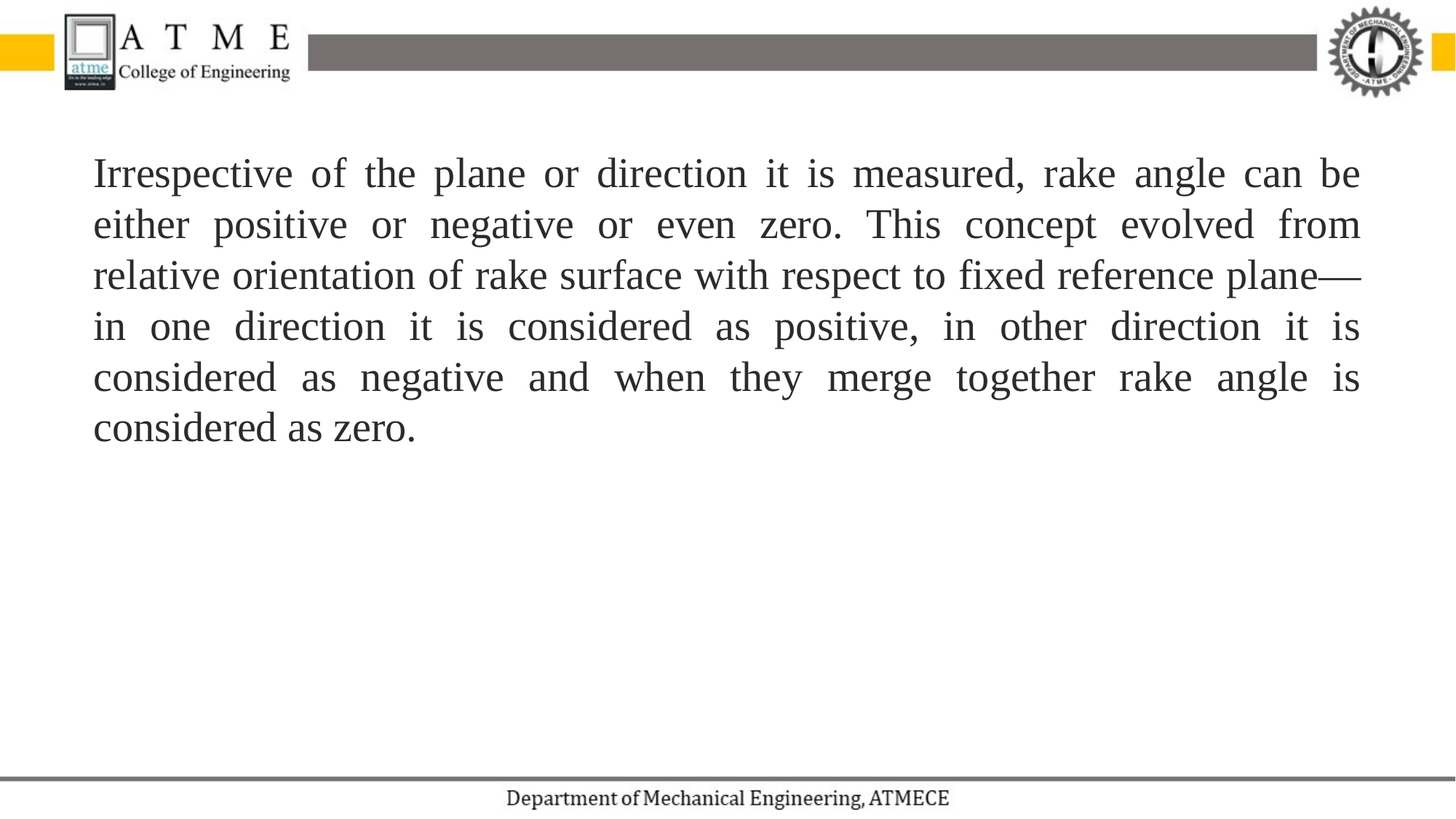

Irrespective of the plane or direction it is measured, rake angle can be either positive or negative or even zero. This concept evolved from relative orientation of rake surface with respect to fixed reference plane—in one direction it is considered as positive, in other direction it is considered as negative and when they merge together rake angle is considered as zero.